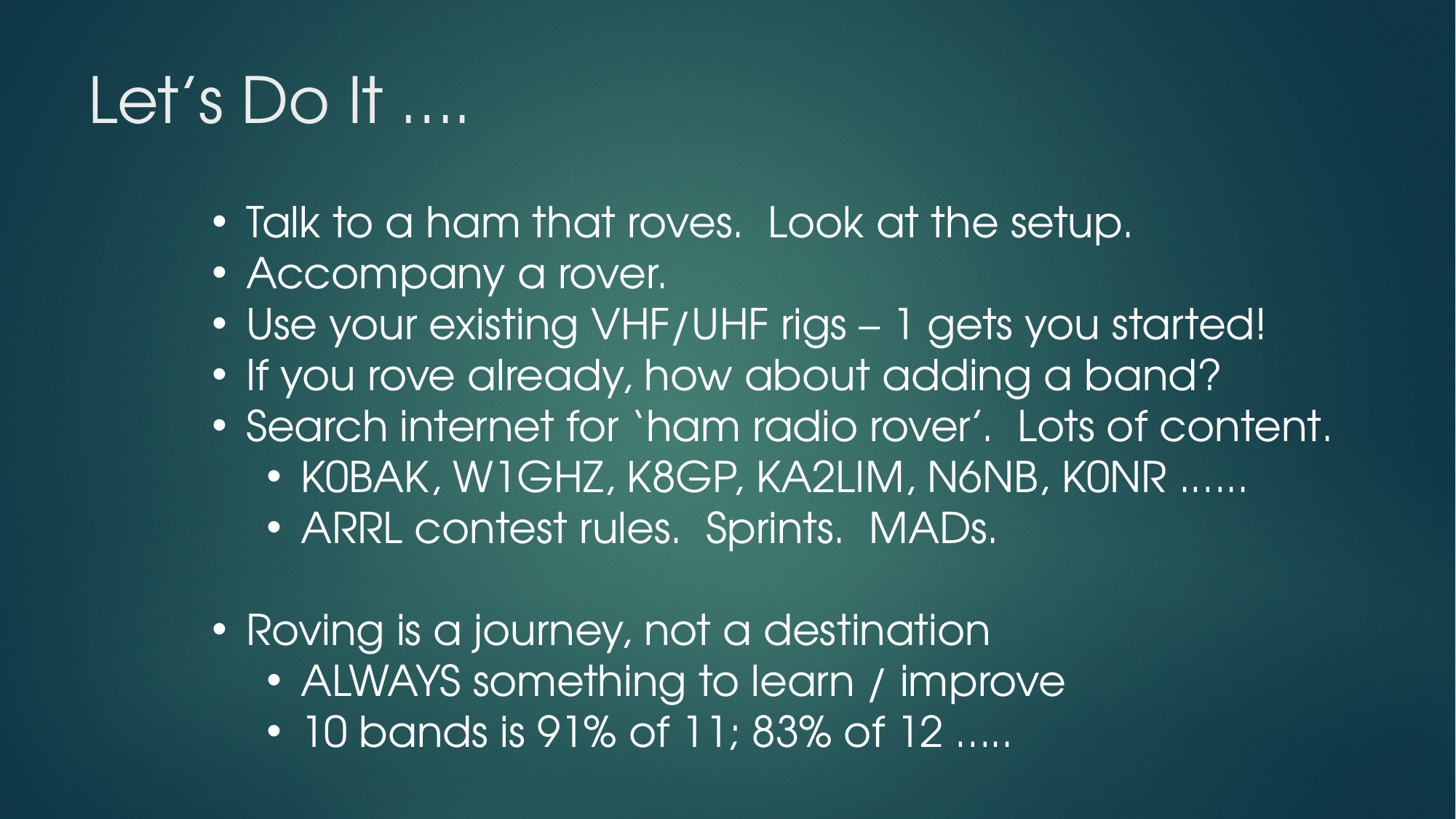

# Let’s Do It ….
Talk to a ham that roves.  Look at the setup.
Accompany a rover.
Use your existing VHF/UHF rigs – 1 gets you started!
If you rove already, how about adding a band?
Search internet for ‘ham radio rover’.  Lots of content.
K0BAK, W1GHZ, K8GP, KA2LIM, N6NB, K0NR .…..
ARRL contest rules.  Sprints.  MADs.

Roving is a journey, not a destination
ALWAYS something to learn / improve
10 bands is 91% of 11; 83% of 12 …..